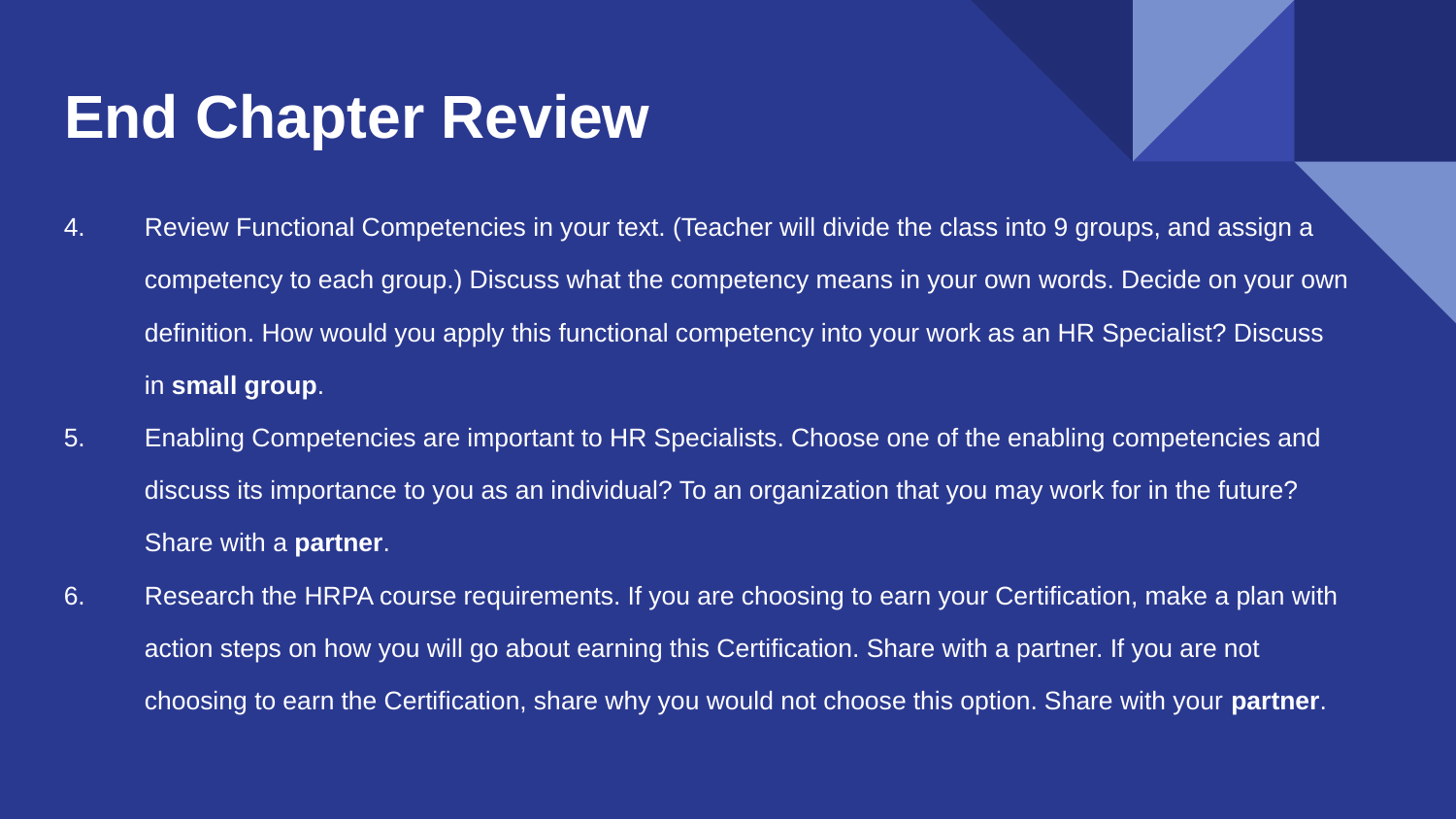

# End Chapter Review
Review Functional Competencies in your text. (Teacher will divide the class into 9 groups, and assign a competency to each group.) Discuss what the competency means in your own words. Decide on your own definition. How would you apply this functional competency into your work as an HR Specialist? Discuss in small group.
Enabling Competencies are important to HR Specialists. Choose one of the enabling competencies and discuss its importance to you as an individual? To an organization that you may work for in the future? Share with a partner.
Research the HRPA course requirements. If you are choosing to earn your Certification, make a plan with action steps on how you will go about earning this Certification. Share with a partner. If you are not choosing to earn the Certification, share why you would not choose this option. Share with your partner.